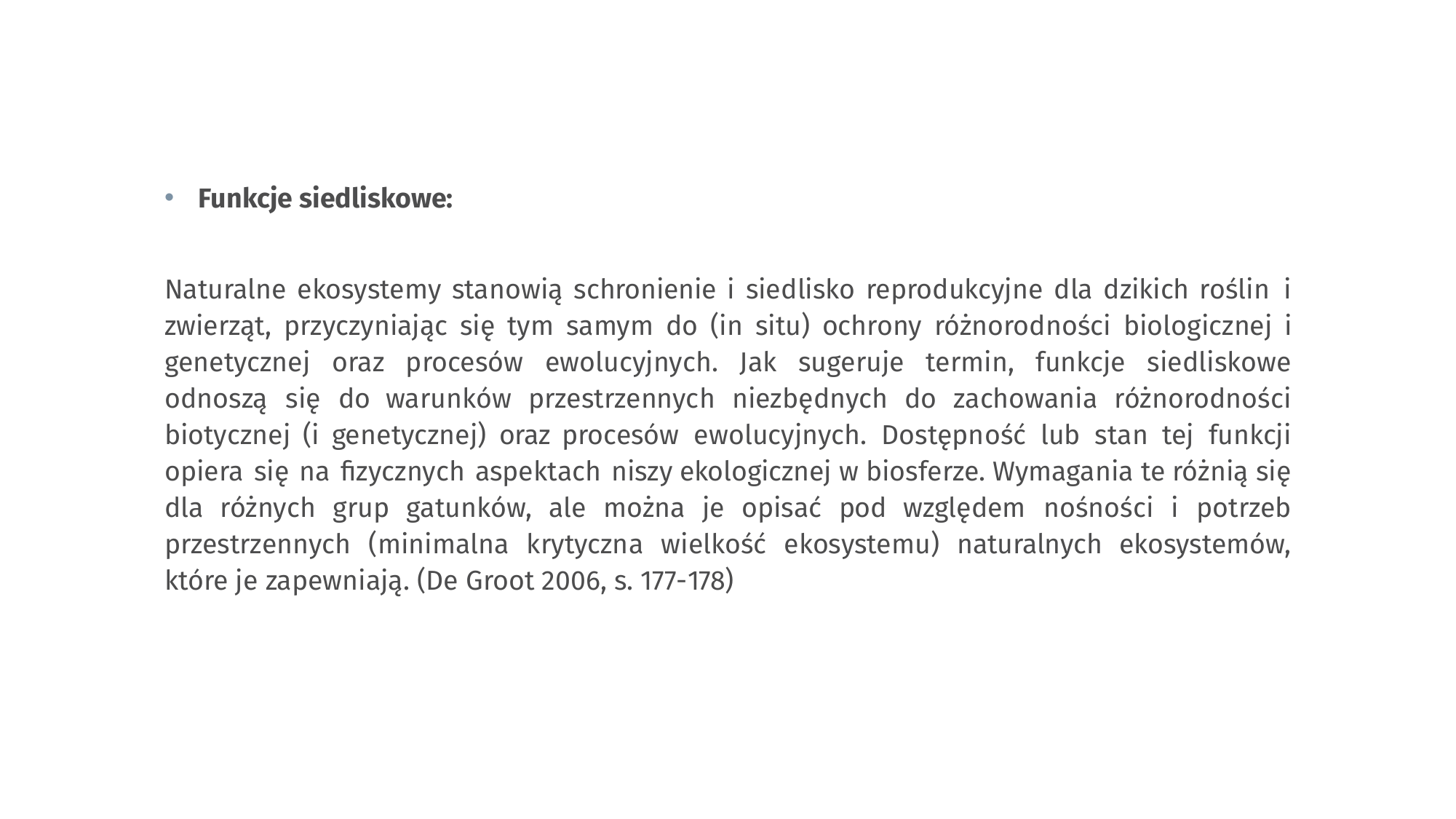

Funkcje siedliskowe:

Naturalne ekosystemy stanowią schronienie i siedlisko reprodukcyjne dla dzikich roślin i zwierząt, przyczyniając się tym samym do (in situ) ochrony różnorodności biologicznej i genetycznej oraz procesów ewolucyjnych. Jak sugeruje termin, funkcje siedliskowe odnoszą się do warunków przestrzennych niezbędnych do zachowania różnorodności biotycznej (i genetycznej) oraz procesów ewolucyjnych. Dostępność lub stan tej funkcji opiera się na fizycznych aspektach niszy ekologicznej w biosferze. Wymagania te różnią się dla różnych grup gatunków, ale można je opisać pod względem nośności i potrzeb przestrzennych (minimalna krytyczna wielkość ekosystemu) naturalnych ekosystemów, które je zapewniają. (De Groot 2006, s. 177-178)